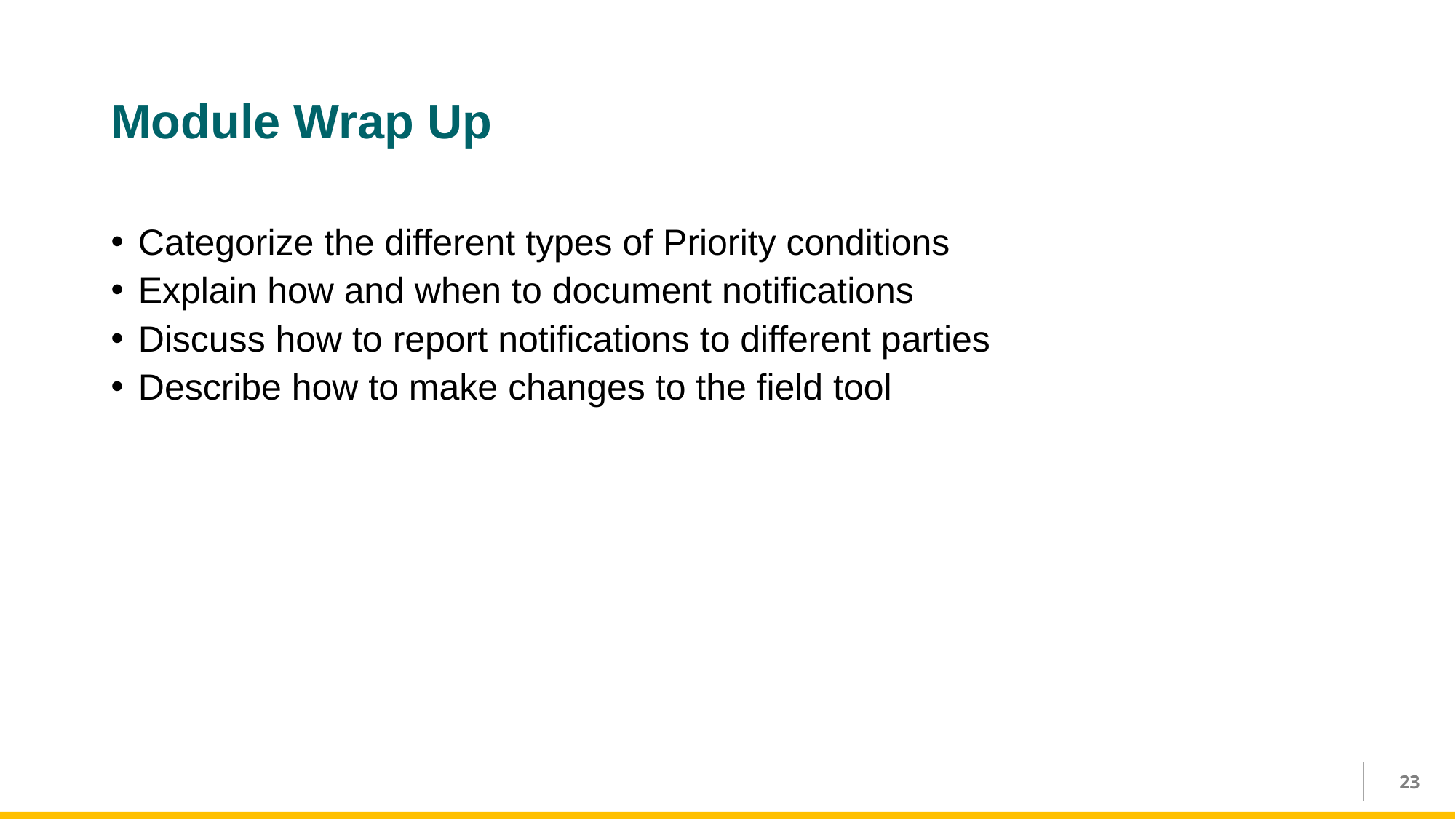

# Module Wrap Up
Categorize the different types of Priority conditions
Explain how and when to document notifications
Discuss how to report notifications to different parties
Describe how to make changes to the field tool